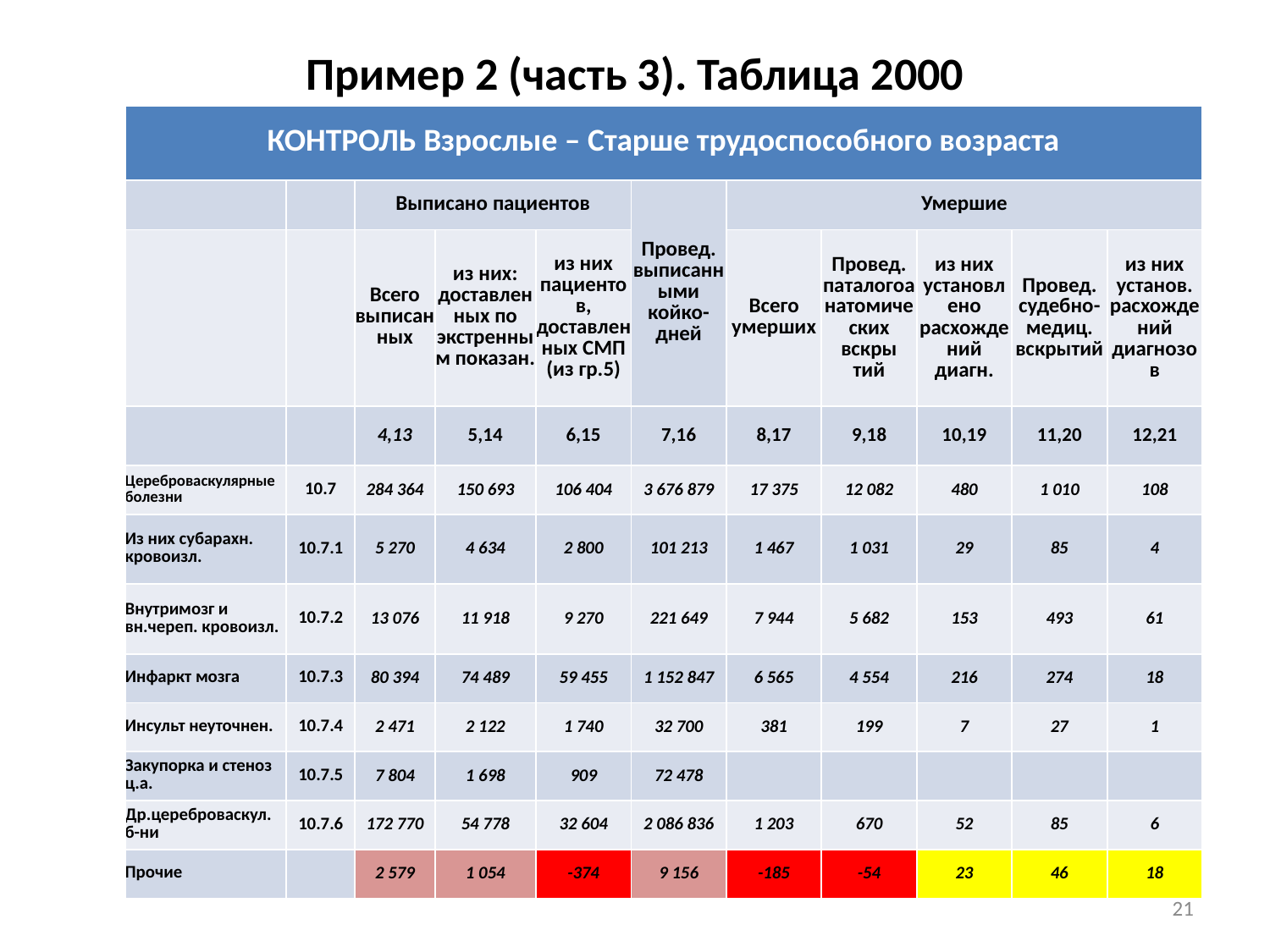

# Пример 2 (часть 3). Таблица 2000
| КОНТРОЛЬ Взрослые – Старше трудоспособного возраста |  |  |  |  |  |  |  |  |  |  |
| --- | --- | --- | --- | --- | --- | --- | --- | --- | --- | --- |
|  |  | Выписано пациентов |  |  | Провед. выписанными койко-дней | Умершие |  |  |  |  |
|  |  | Всего выписанных | из них: доставленных по экстренным показан. | из них пациентов, доставленных СМП (из гр.5) |  | Всего умерших | Провед. паталогоанатомических вскры тий | из них установлено расхождений диагн. | Провед. судебно-медиц. вскрытий | из них установ. расхождений диагнозов |
|  |  | 4,13 | 5,14 | 6,15 | 7,16 | 8,17 | 9,18 | 10,19 | 11,20 | 12,21 |
| Цереброваскулярные болезни | 10.7 | 284 364 | 150 693 | 106 404 | 3 676 879 | 17 375 | 12 082 | 480 | 1 010 | 108 |
| Из них субарахн. кровоизл. | 10.7.1 | 5 270 | 4 634 | 2 800 | 101 213 | 1 467 | 1 031 | 29 | 85 | 4 |
| Внутримозг и вн.череп. кровоизл. | 10.7.2 | 13 076 | 11 918 | 9 270 | 221 649 | 7 944 | 5 682 | 153 | 493 | 61 |
| Инфаркт мозга | 10.7.3 | 80 394 | 74 489 | 59 455 | 1 152 847 | 6 565 | 4 554 | 216 | 274 | 18 |
| Инсульт неуточнен. | 10.7.4 | 2 471 | 2 122 | 1 740 | 32 700 | 381 | 199 | 7 | 27 | 1 |
| Закупорка и стеноз ц.а. | 10.7.5 | 7 804 | 1 698 | 909 | 72 478 |  |  |  |  |  |
| Др.цереброваскул. б-ни | 10.7.6 | 172 770 | 54 778 | 32 604 | 2 086 836 | 1 203 | 670 | 52 | 85 | 6 |
| Прочие |  | 2 579 | 1 054 | -374 | 9 156 | -185 | -54 | 23 | 46 | 18 |
21